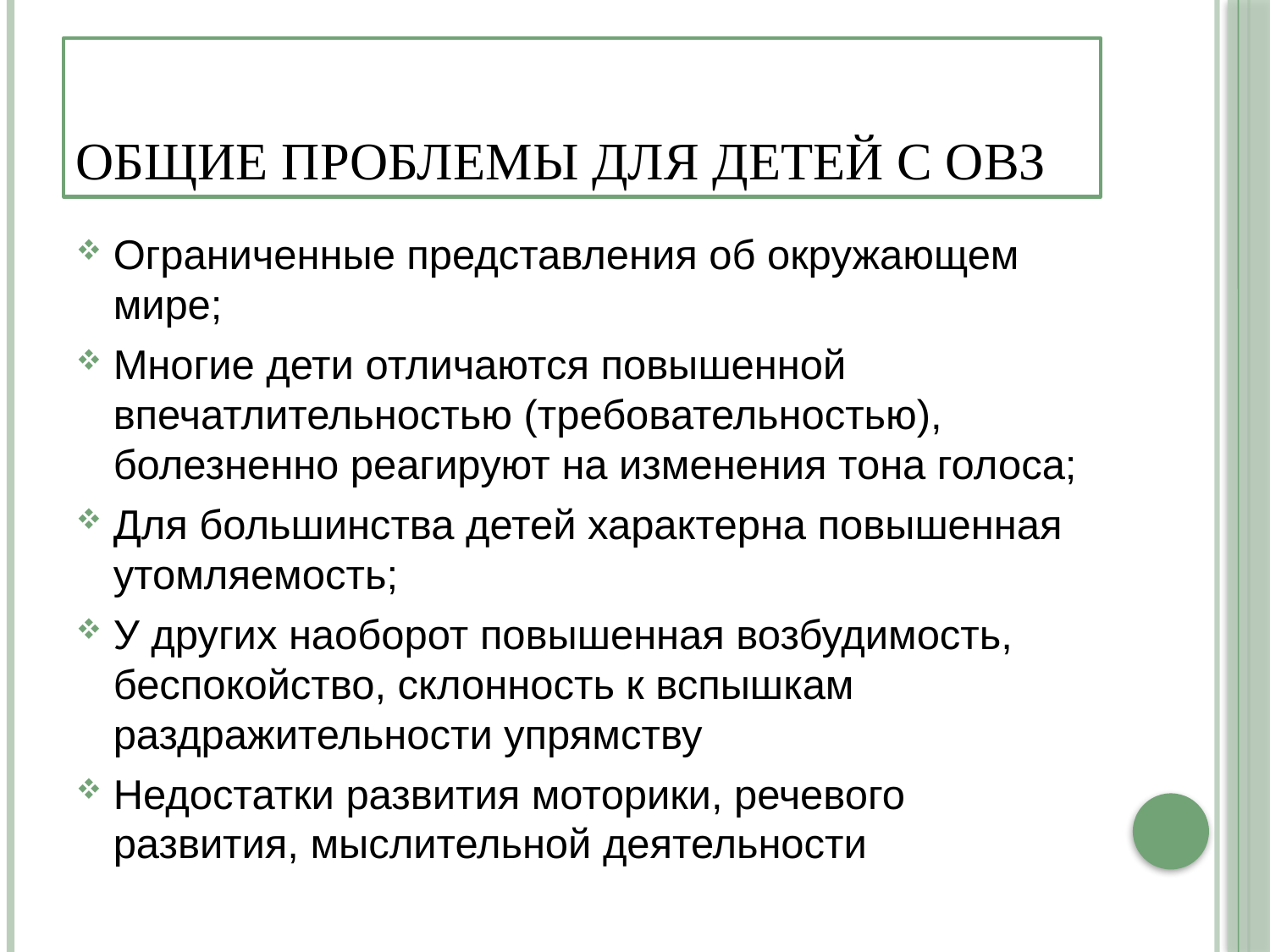

# Общие проблемы для детей с ОВЗ
Ограниченные представления об окружающем мире;
Многие дети отличаются повышенной впечатлительностью (требовательностью), болезненно реагируют на изменения тона голоса;
Для большинства детей характерна повышенная утомляемость;
У других наоборот повышенная возбудимость, беспокойство, склонность к вспышкам раздражительности упрямству
Недостатки развития моторики, речевого развития, мыслительной деятельности